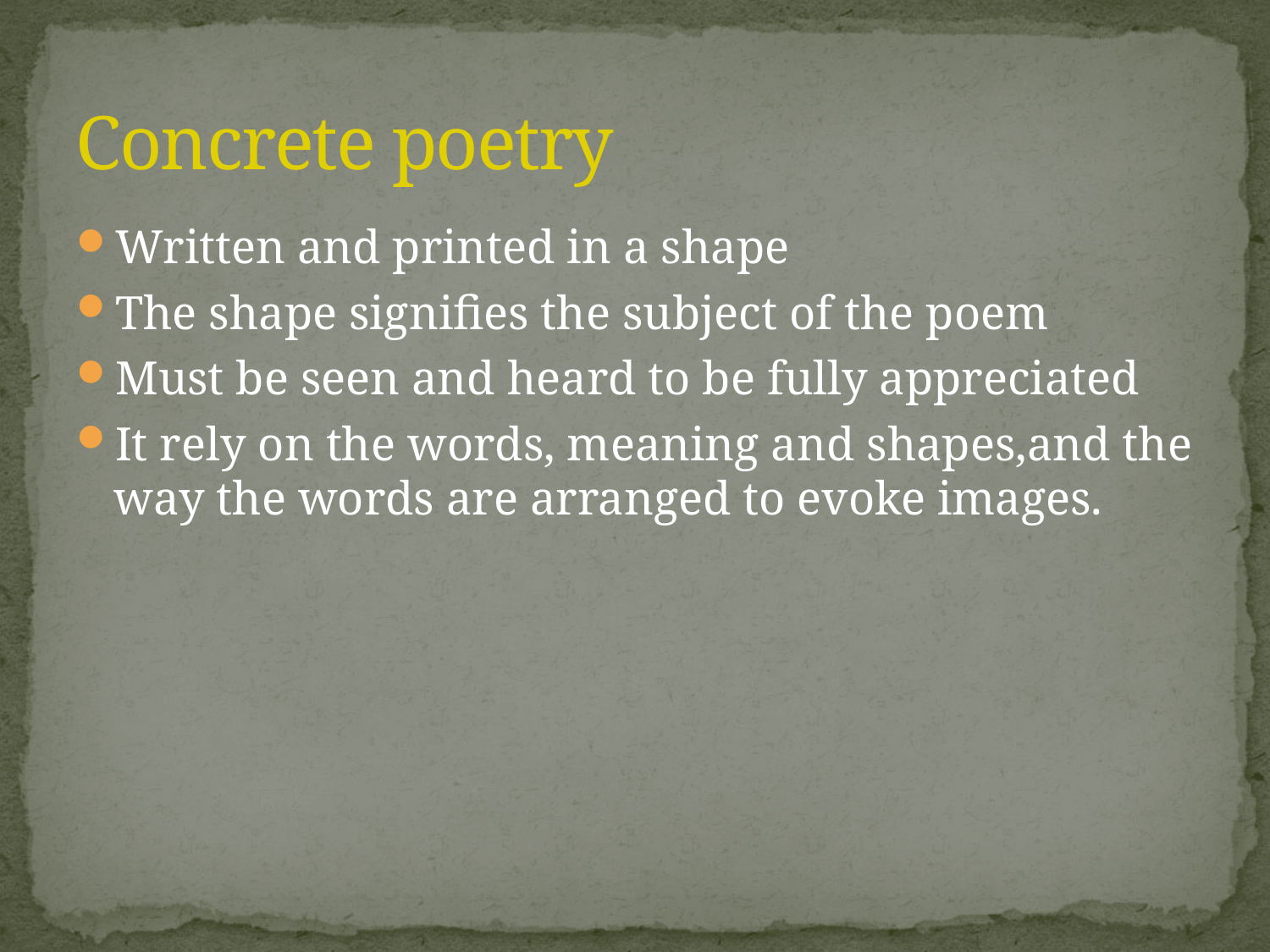

# Concrete poetry
Written and printed in a shape
The shape signifies the subject of the poem
Must be seen and heard to be fully appreciated
It rely on the words, meaning and shapes,and the way the words are arranged to evoke images.